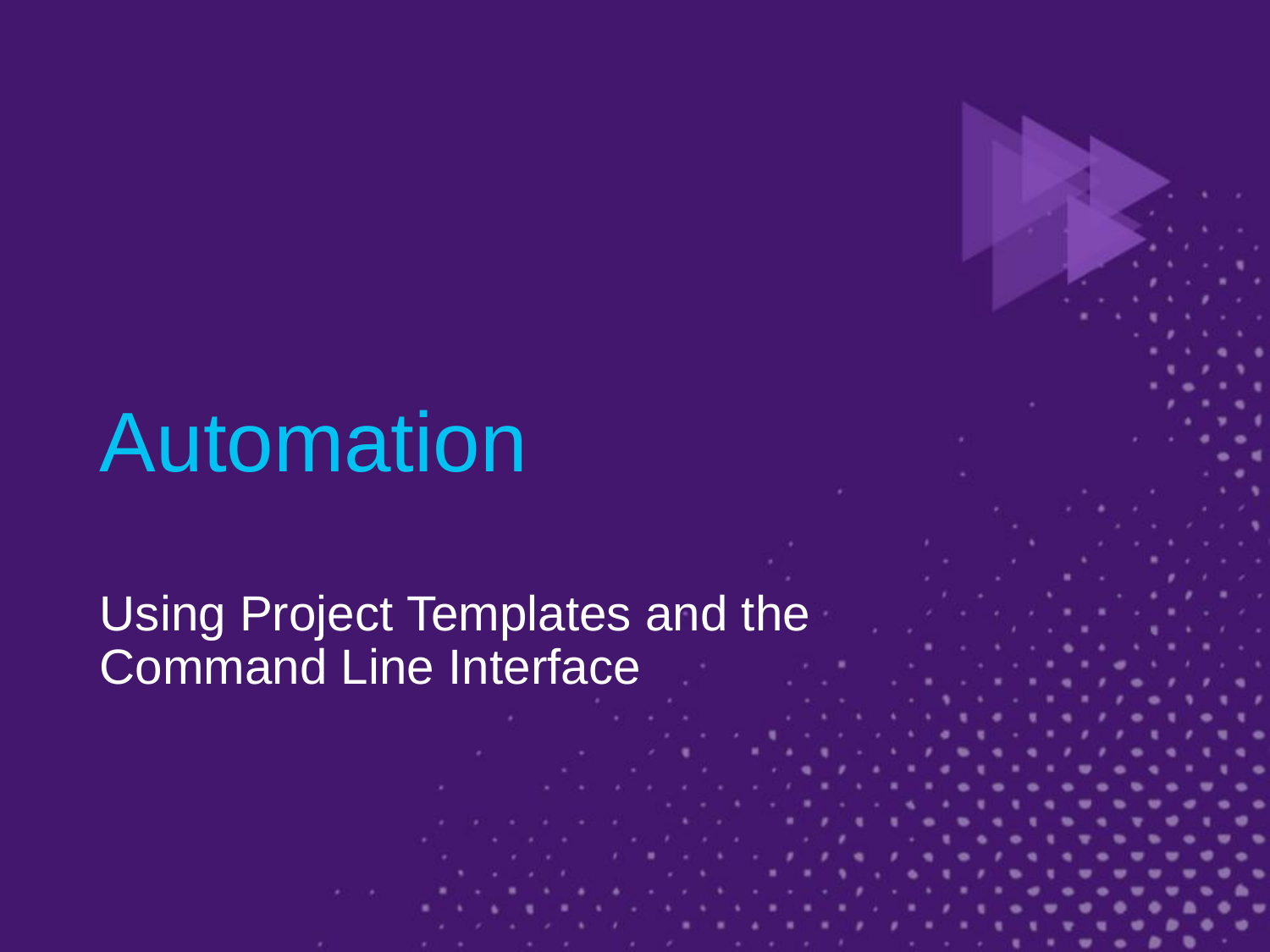

# Automation
Using Project Templates and the Command Line Interface